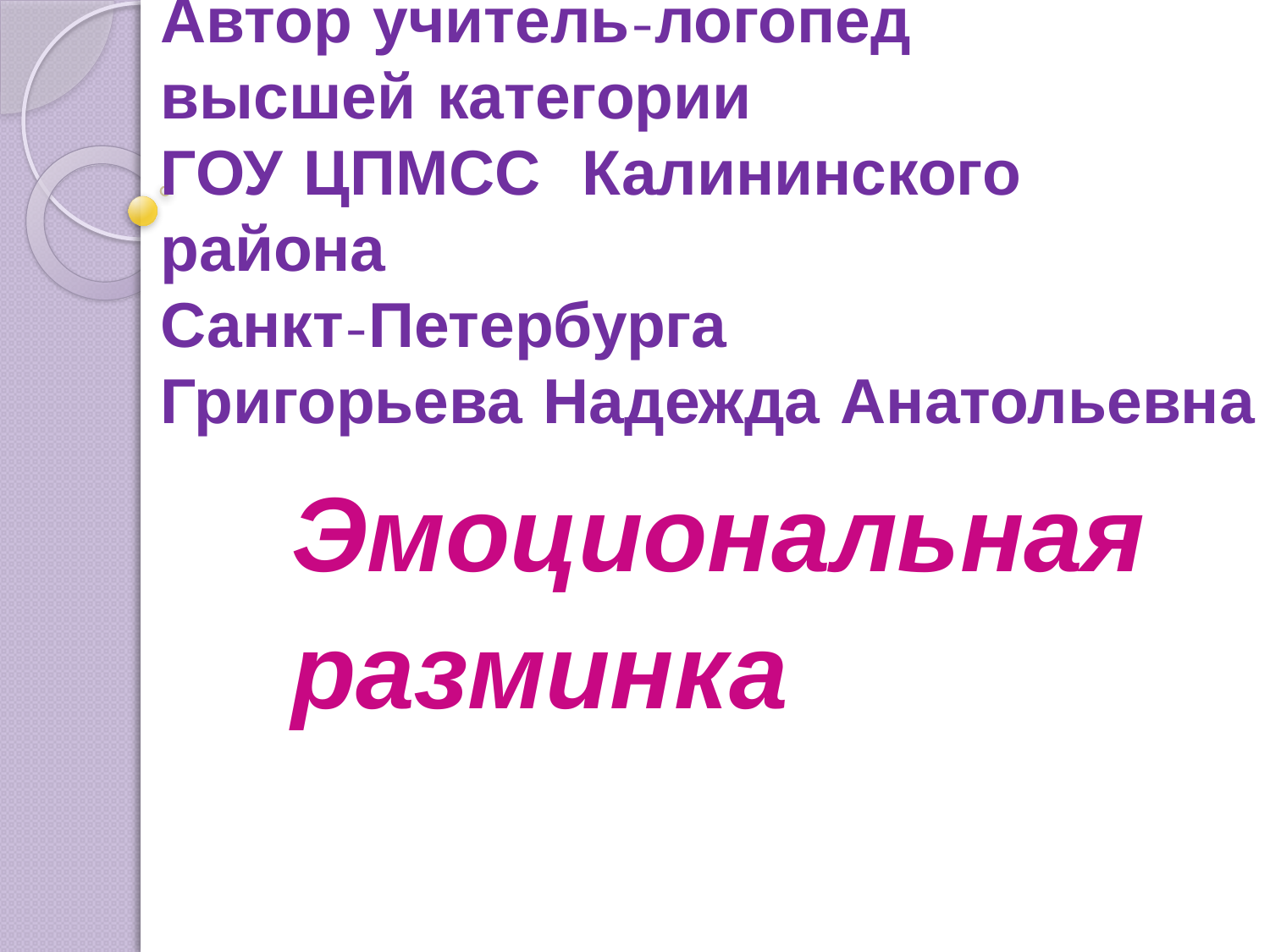

# Автор учитель-логопед высшей категории ГОУ ЦПМСС  Калининского района Санкт-Петербурга Григорьева Надежда Анатольевна
Эмоциональная
разминка